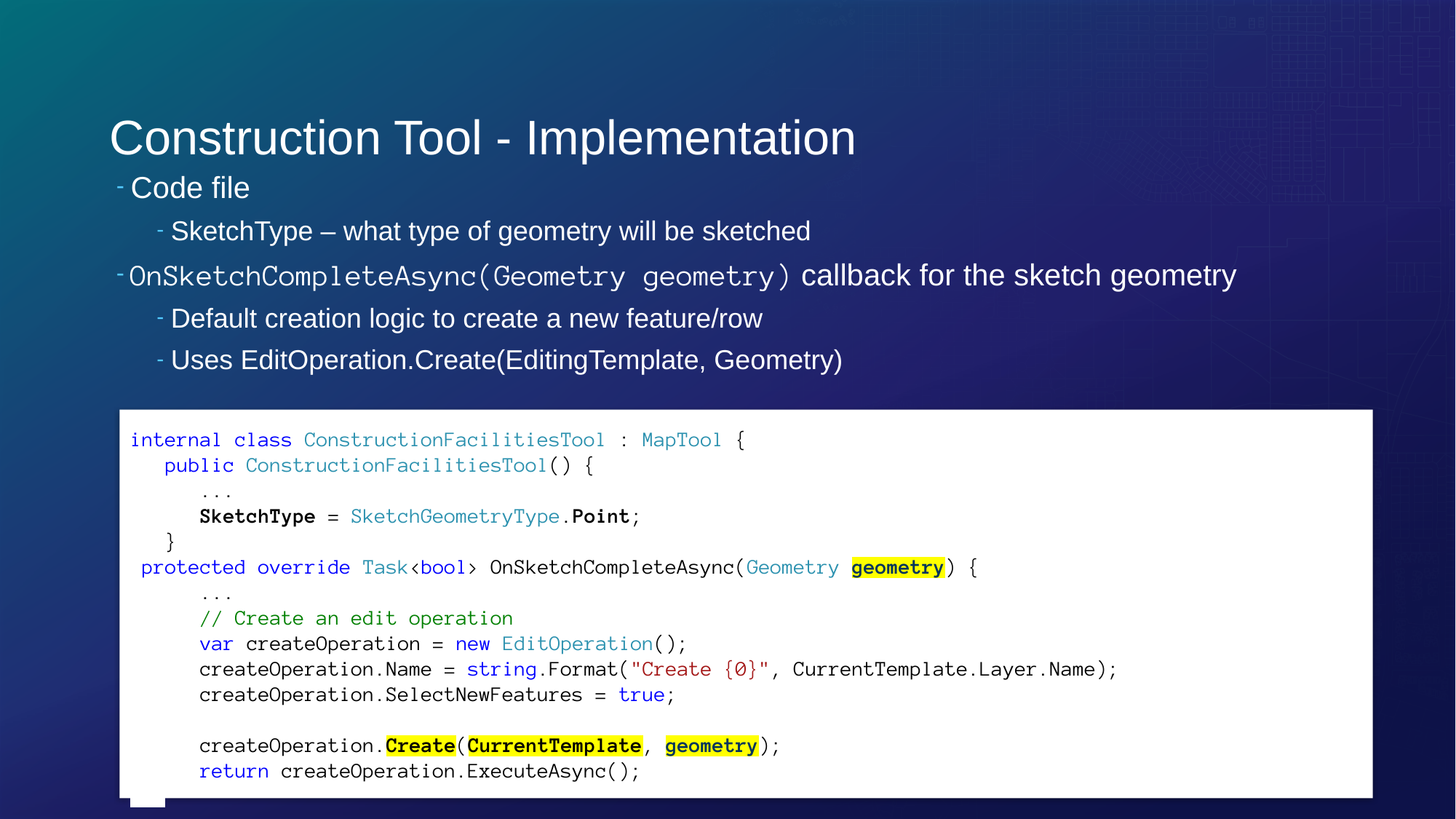

# Construction Tool - Implementation
Code file
SketchType – what type of geometry will be sketched
OnSketchCompleteAsync(Geometry geometry) callback for the sketch geometry
Default creation logic to create a new feature/row
Uses EditOperation.Create(EditingTemplate, Geometry)

internal class ConstructionFacilitiesTool : MapTool {
   public ConstructionFacilitiesTool() {
      ...
      SketchType = SketchGeometryType.Point;
   }
 protected override Task<bool> OnSketchCompleteAsync(Geometry geometry) {
      ...
      // Create an edit operation
      var createOperation = new EditOperation();
      createOperation.Name = string.Format("Create {0}", CurrentTemplate.Layer.Name);
      createOperation.SelectNewFeatures = true;

      createOperation.Create(CurrentTemplate, geometry);
      return createOperation.ExecuteAsync();